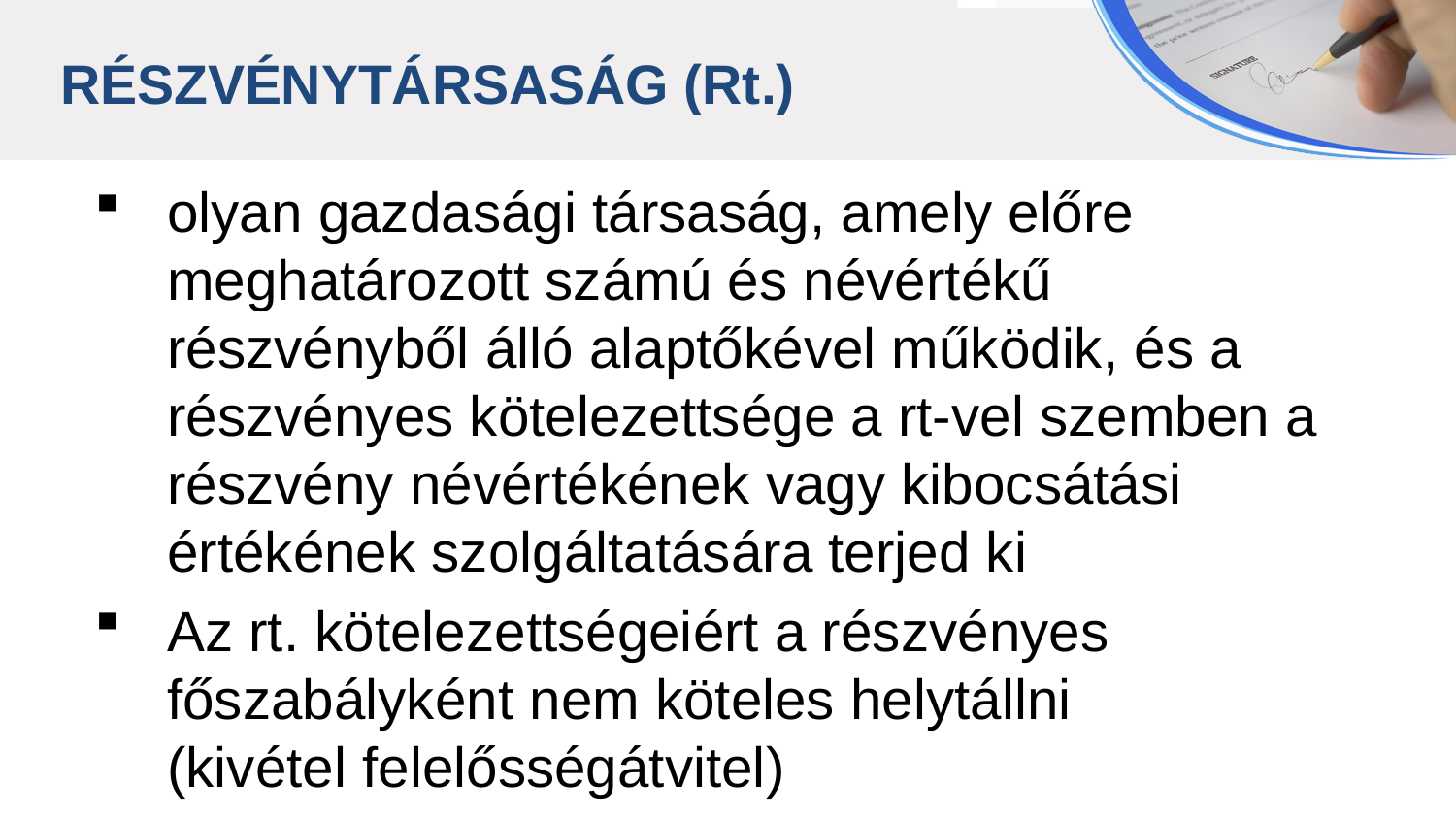

RÉSZVÉNYTÁRSASÁG (Rt.)
olyan gazdasági társaság, amely előre meghatározott számú és névértékű részvényből álló alaptőkével működik, és a részvényes kötelezettsége a rt-vel szemben a részvény névértékének vagy kibocsátási értékének szolgáltatására terjed ki
Az rt. kötelezettségeiért a részvényes főszabályként nem köteles helytállni
(kivétel felelősségátvitel)